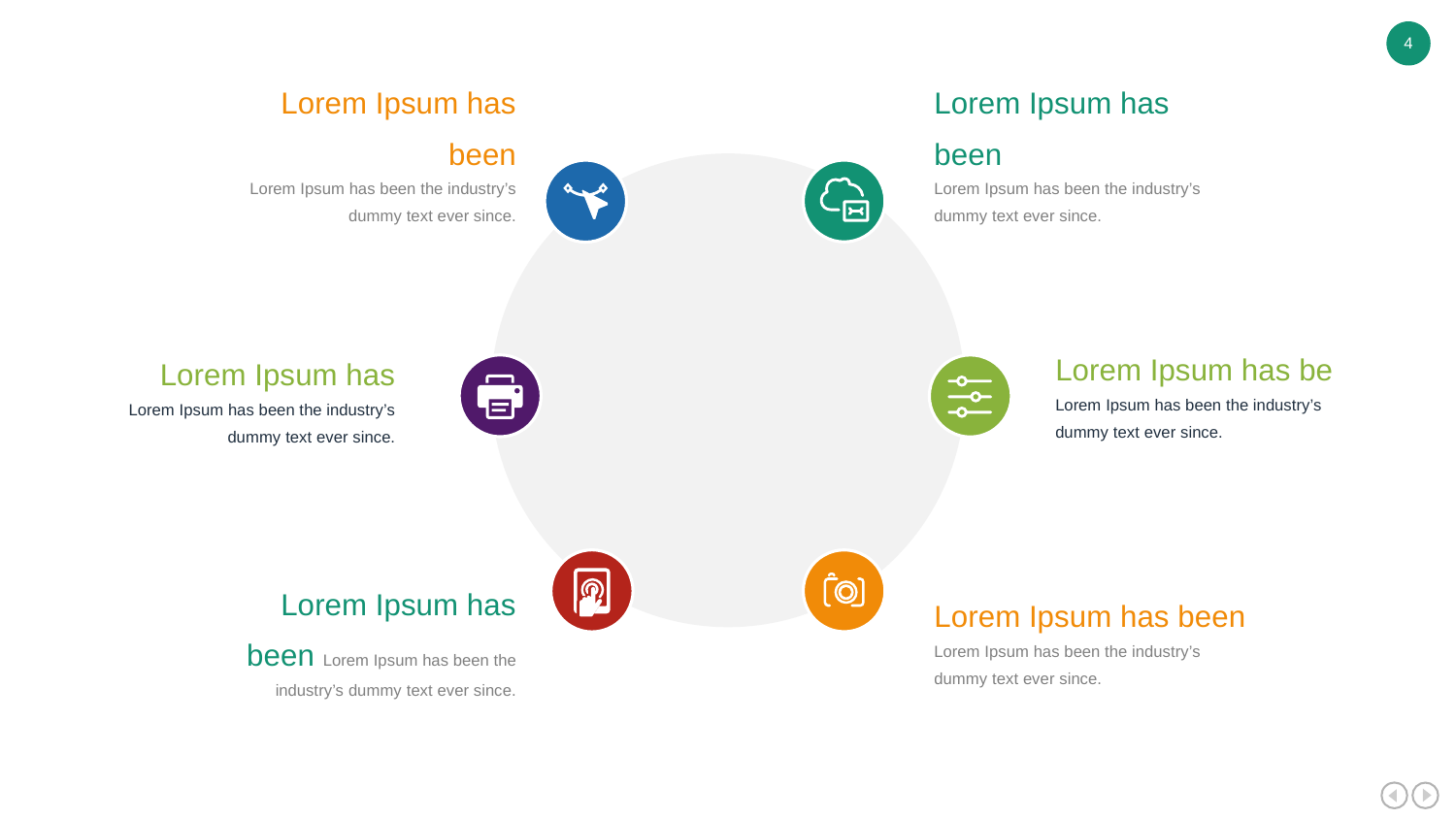

Lorem Ipsum has been
Lorem Ipsum has been the industry’s dummy text ever since.

Lorem Ipsum has been
Lorem Ipsum has been the industry’s dummy text ever since.

Lorem Ipsum has be
Lorem Ipsum has been the industry’s dummy text ever since.

Lorem Ipsum has
Lorem Ipsum has been the industry’s dummy text ever since.

Lorem Ipsum has been Lorem Ipsum has been the industry’s dummy text ever since.

Lorem Ipsum has been
Lorem Ipsum has been the industry’s dummy text ever since.